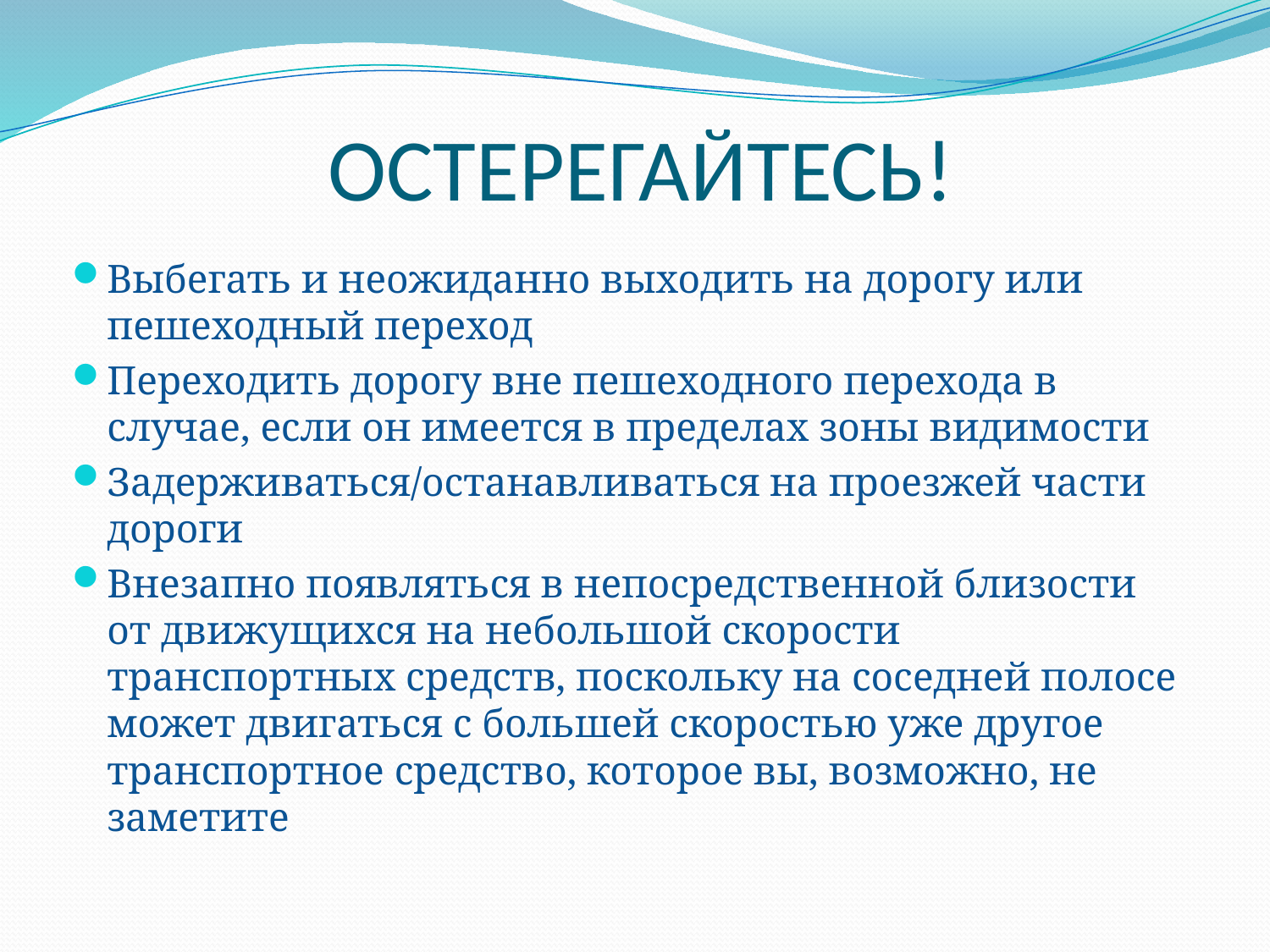

# ОСТЕРЕГАЙТЕСЬ!
Выбегать и неожиданно выходить на дорогу или пешеходный переход
Переходить дорогу вне пешеходного перехода в случае, если он имеется в пределах зоны видимости
Задерживаться/останавливаться на проезжей части дороги
Внезапно появляться в непосредственной близости от движущихся на небольшой скорости транспортных средств, поскольку на соседней полосе может двигаться с большей скоростью уже другое транспортное средство, которое вы, возможно, не заметите